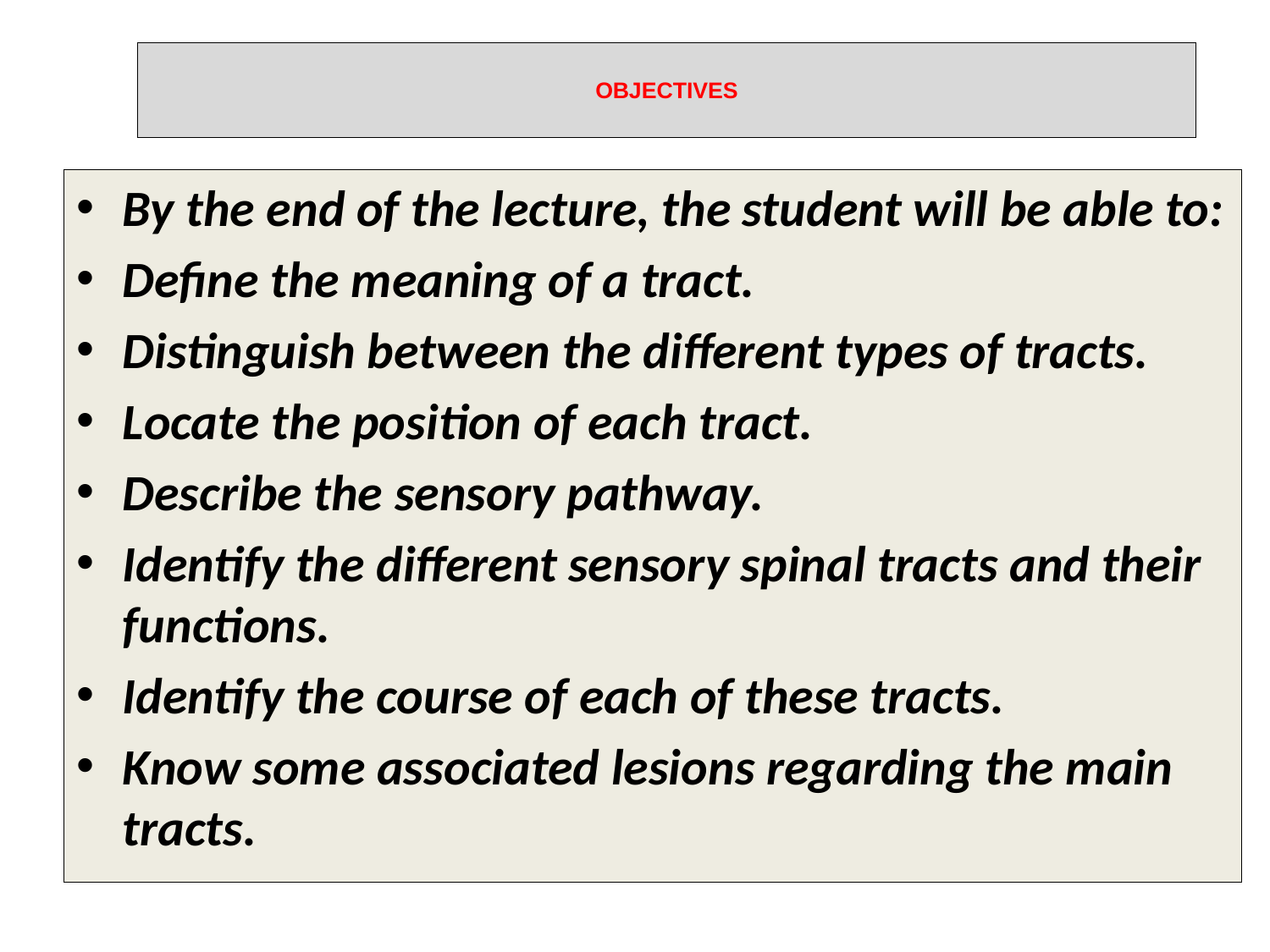

# OBJECTIVES
By the end of the lecture, the student will be able to:
Define the meaning of a tract.
Distinguish between the different types of tracts.
Locate the position of each tract.
Describe the sensory pathway.
Identify the different sensory spinal tracts and their functions.
Identify the course of each of these tracts.
Know some associated lesions regarding the main tracts.